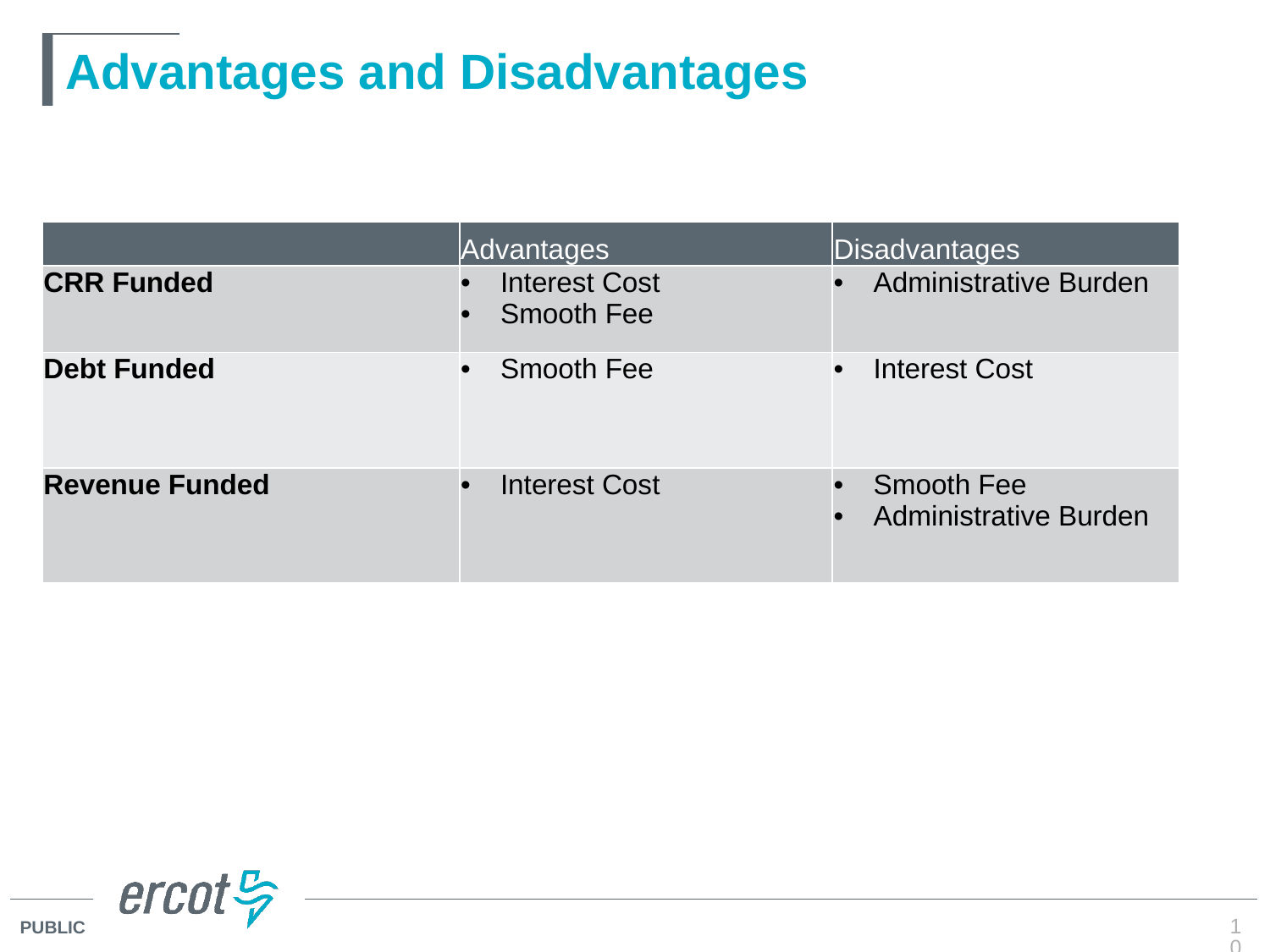

# Advantages and Disadvantages
|  | Advantages | Disadvantages |
| --- | --- | --- |
| CRR Funded | Interest Cost Smooth Fee | Administrative Burden |
| Debt Funded | Smooth Fee | Interest Cost |
| Revenue Funded | Interest Cost | Smooth Fee Administrative Burden |
10